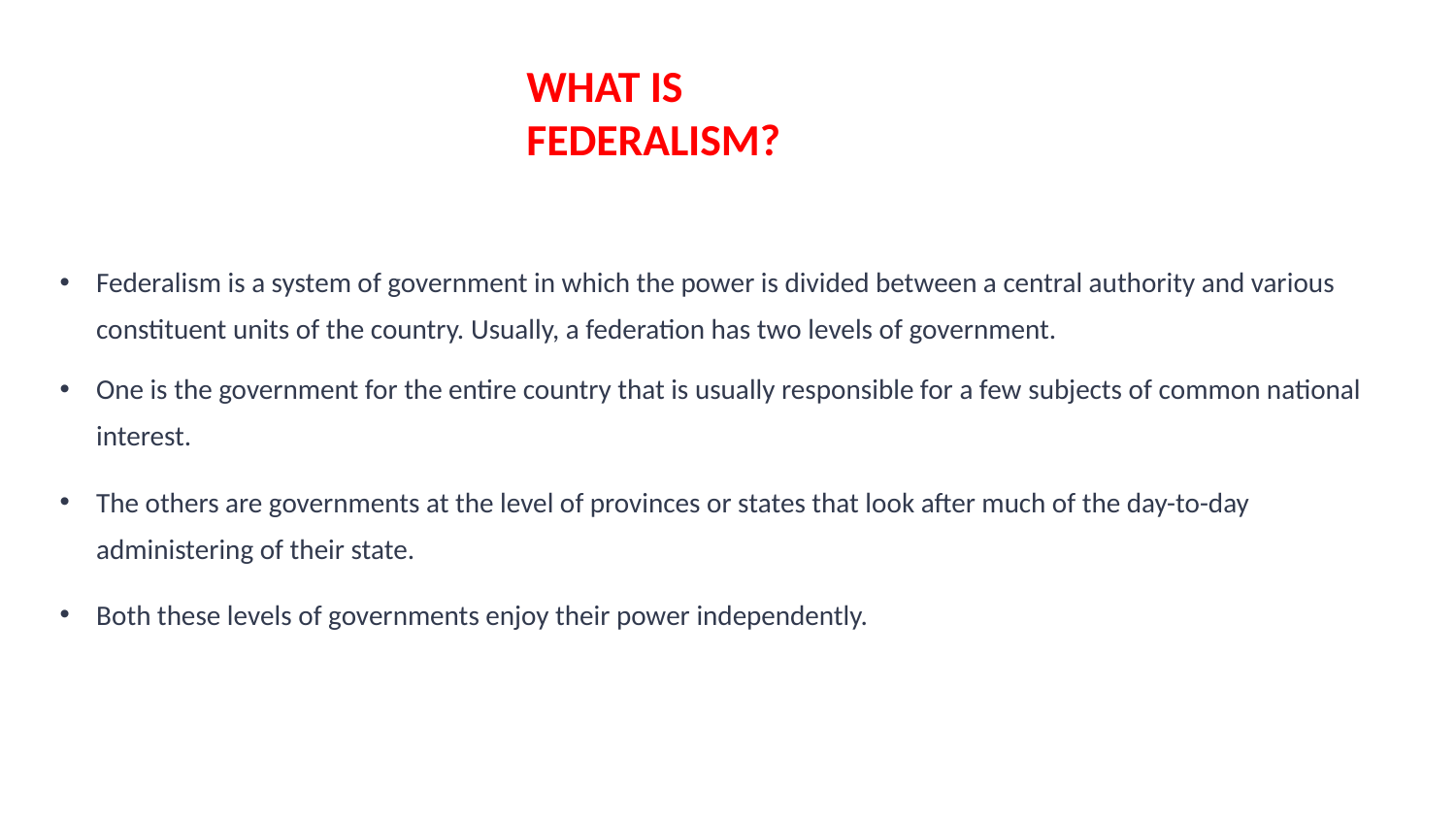

# WHAT IS FEDERALISM?
Federalism is a system of government in which the power is divided between a central authority and various
constituent units of the country. Usually, a federation has two levels of government.
One is the government for the entire country that is usually responsible for a few subjects of common national  interest.
The others are governments at the level of provinces or states that look after much of the day-to-day  administering of their state.

Both these levels of governments enjoy their power independently.